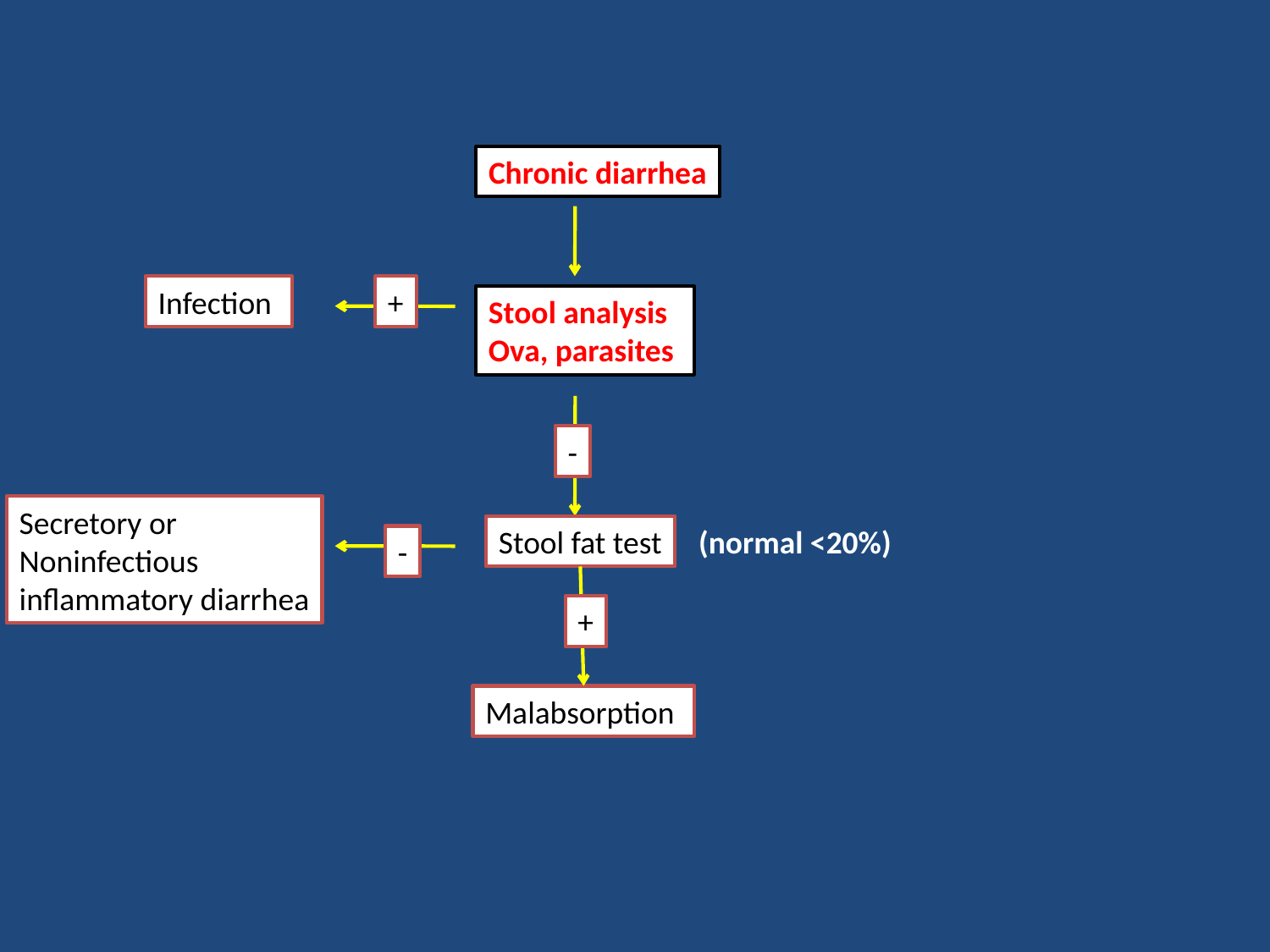

#
Chronic diarrhea

Infection
+
Stool analysis
Ova, parasites
-
Secretory or
Noninfectious
inflammatory diarrhea
Stool fat test
(normal <20%)
-
+
Malabsorption